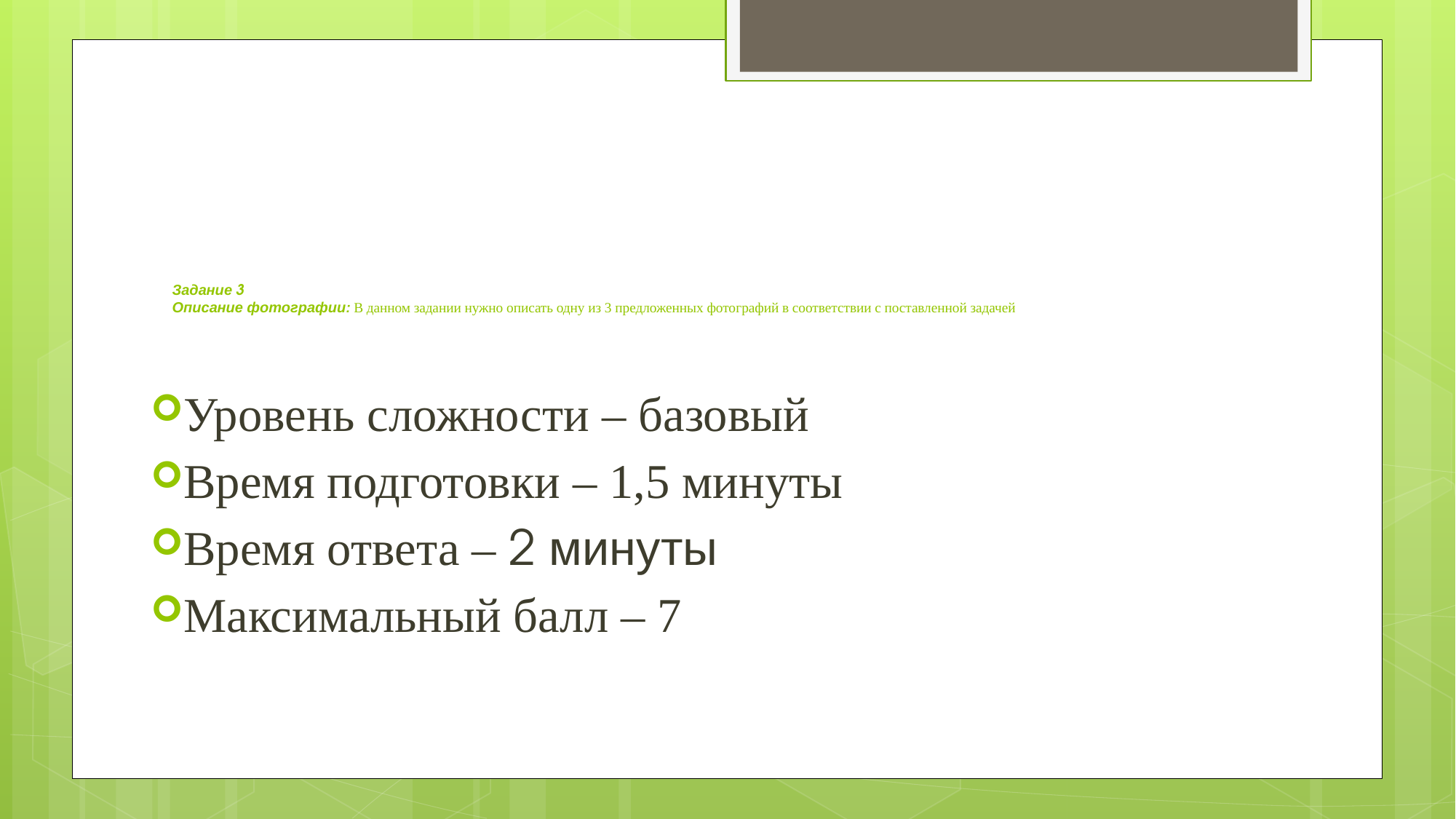

# Задание 3 Описание фотографии: В данном задании нужно описать одну из 3 предложенных фотографий в соответствии с поставленной задачей

Уровень сложности – базовый

Время подготовки – 1,5 минуты

Время ответа – 2 минуты

Максимальный балл – 7